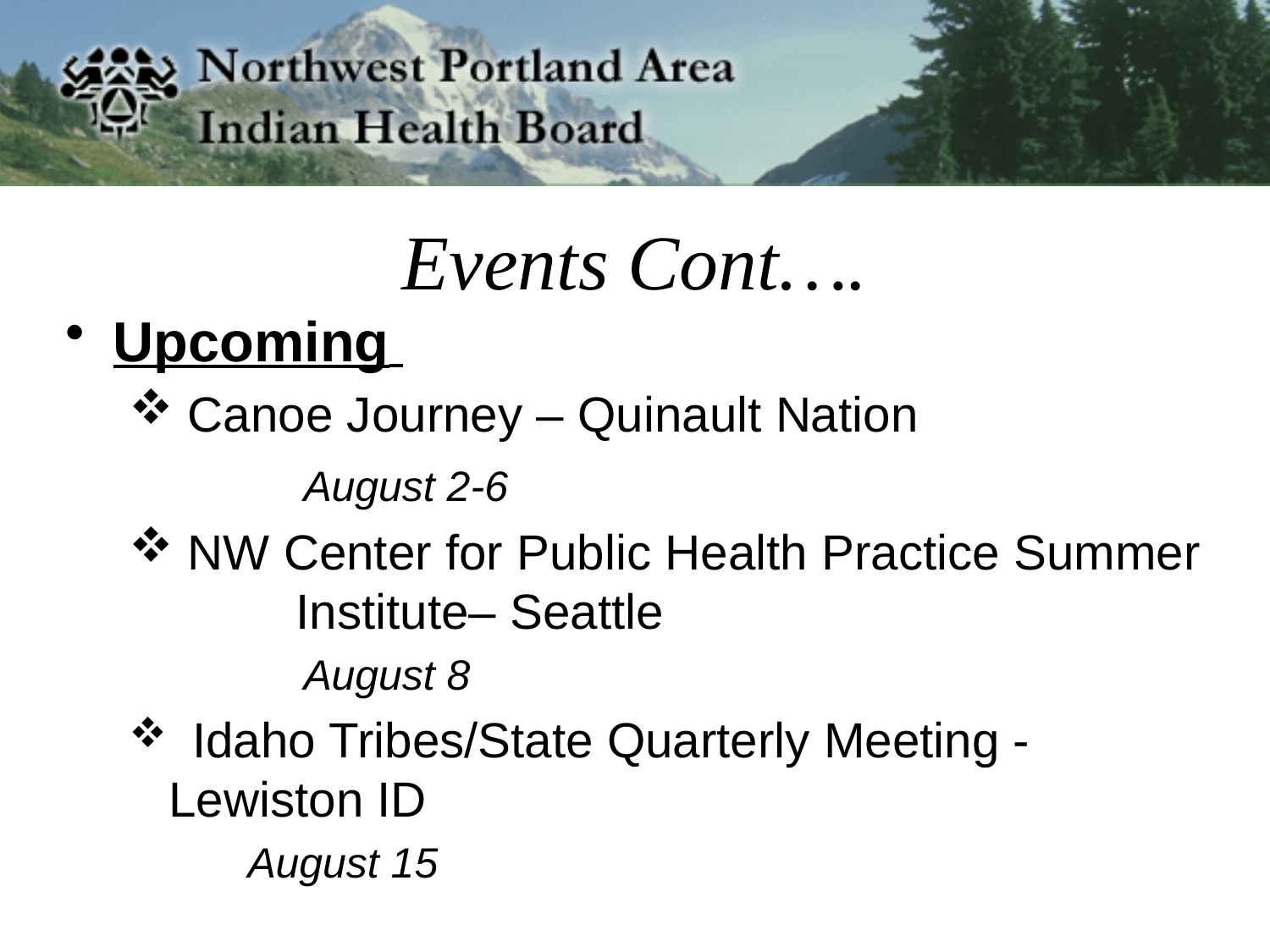

# Events Cont….
Upcoming
 Canoe Journey – Quinault Nation
	    August 2-6
 NW Center for Public Health Practice Summer    	Institute– Seattle
   	    August 8
  Idaho Tribes/State Quarterly Meeting -   	Lewiston ID
          August 15